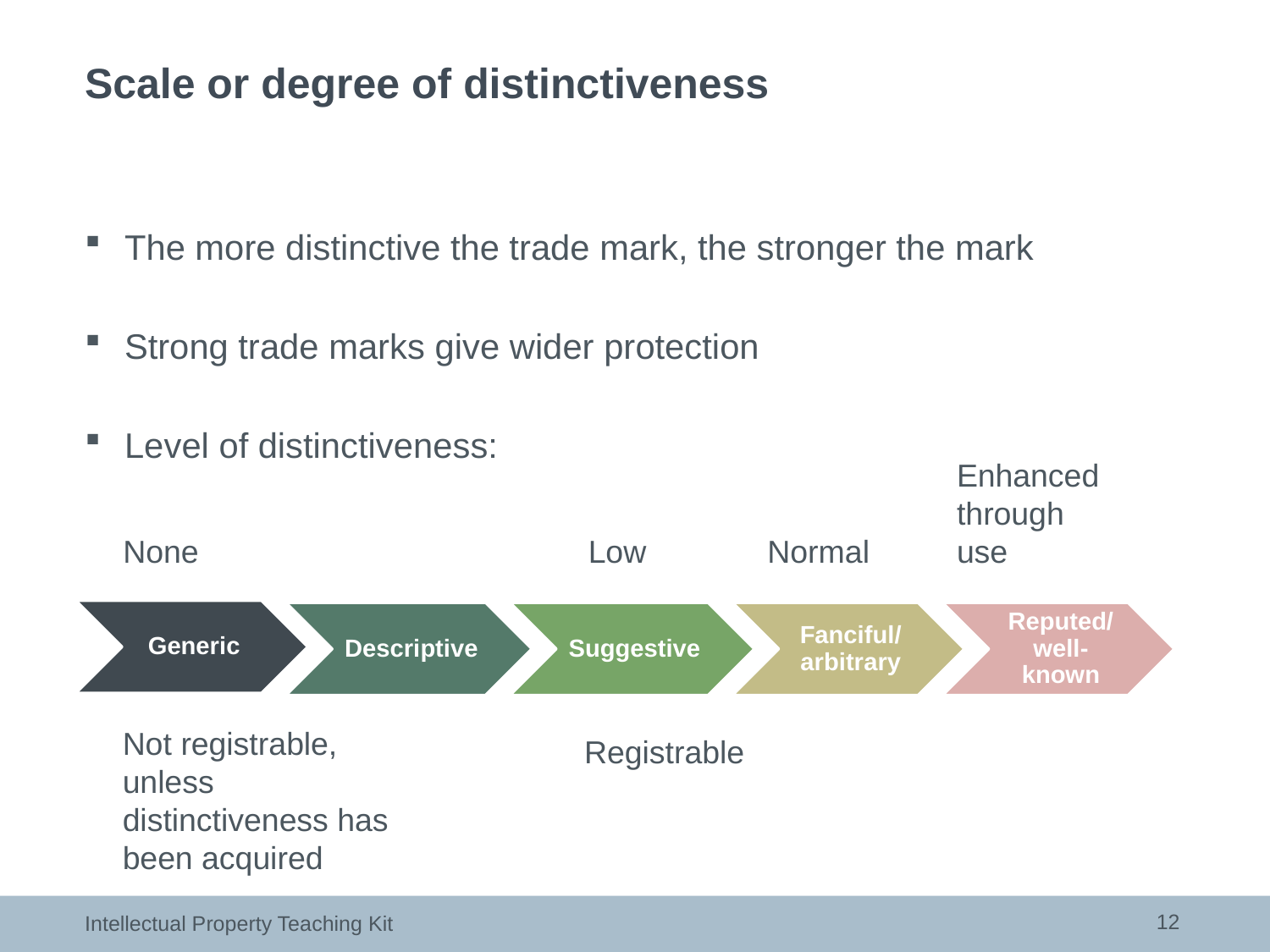

# Scale or degree of distinctiveness
The more distinctive the trade mark, the stronger the mark

Strong trade marks give wider protection

Level of distinctiveness:
Generic
Descriptive
Suggestive
Fanciful/ arbitrary
Reputed/ well-known
Enhanced through use
None
Low
Normal
Not registrable, unless  distinctiveness has been acquired
Registrable
12
Intellectual Property Teaching Kit